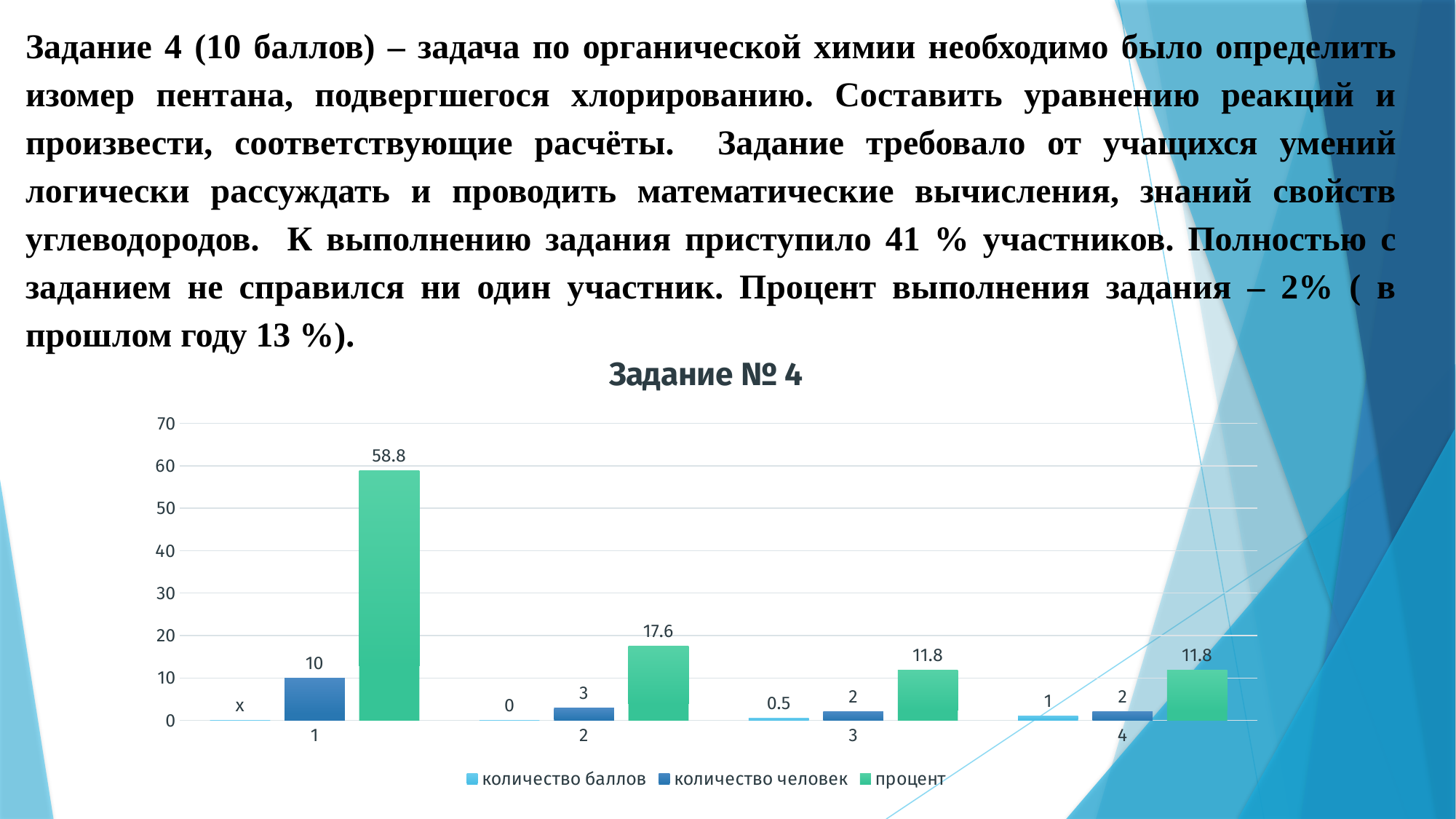

Задание 4 (10 баллов) – задача по органической химии необходимо было определить изомер пентана, подвергшегося хлорированию. Составить уравнению реакций и произвести, соответствующие расчёты.  Задание требовало от учащихся умений логически рассуждать и проводить математические вычисления, знаний свойств углеводородов.  К выполнению задания приступило 41 % участников. Полностью с заданием не справился ни один участник. Процент выполнения задания – 2% ( в прошлом году 13 %).

### Chart: Задание № 4

| Category | количество баллов | количество человек | процент |
|---|---|---|---|